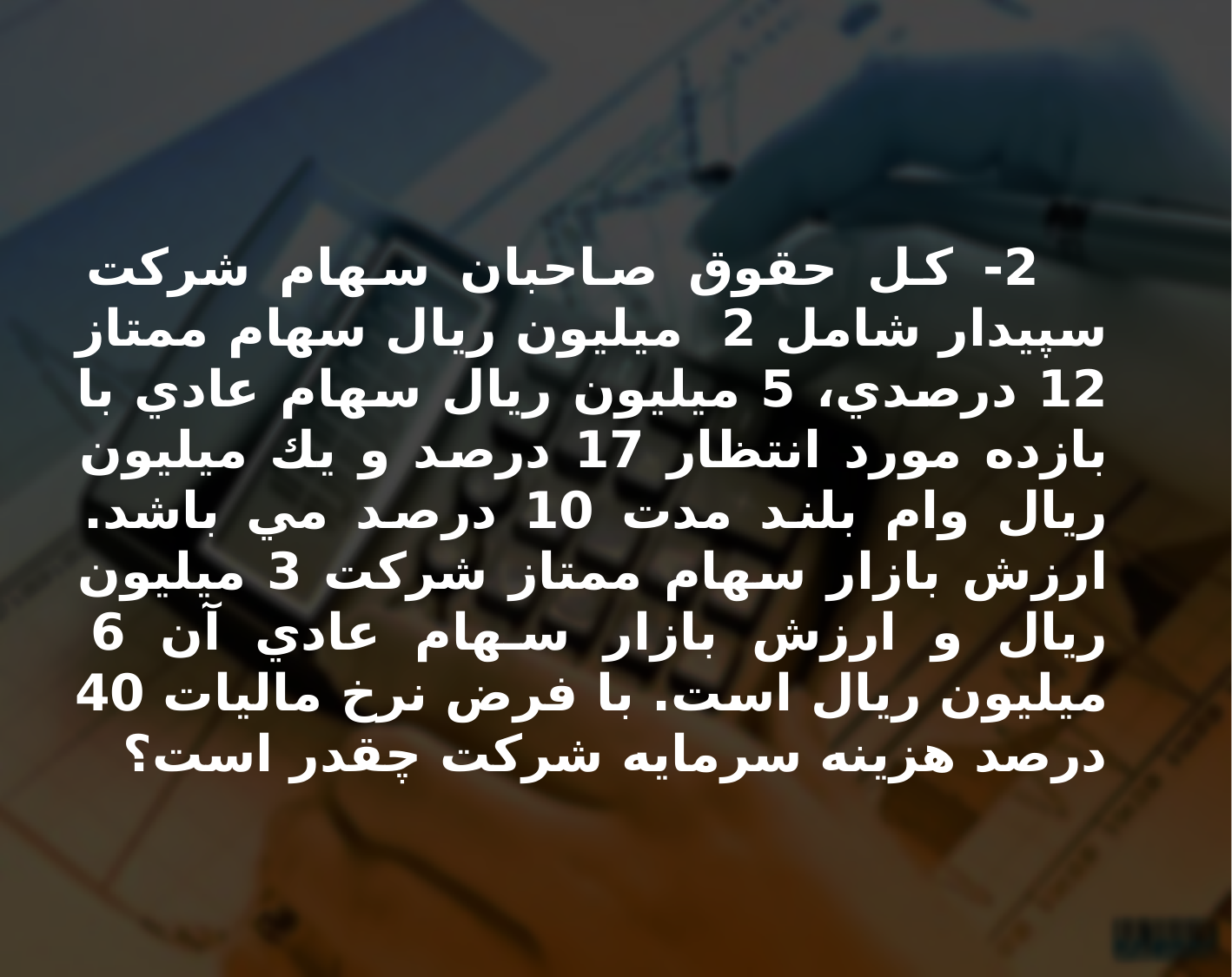

2- كل حقوق صاحبان سهام شركت سپيدار شامل 2  ميليون ريال سهام ممتاز 12 درصدي، 5 ميليون ريال سهام عادي با بازده مورد انتظار 17 درصد و يك ميليون ريال وام بلند مدت 10 درصد مي باشد. ارزش بازار سهام ممتاز شركت 3 ميليون ريال و ارزش بازار سهام عادي آن 6 ميليون ريال است. با فرض نرخ ماليات 40 درصد هزينه سرمايه شركت چقدر است؟